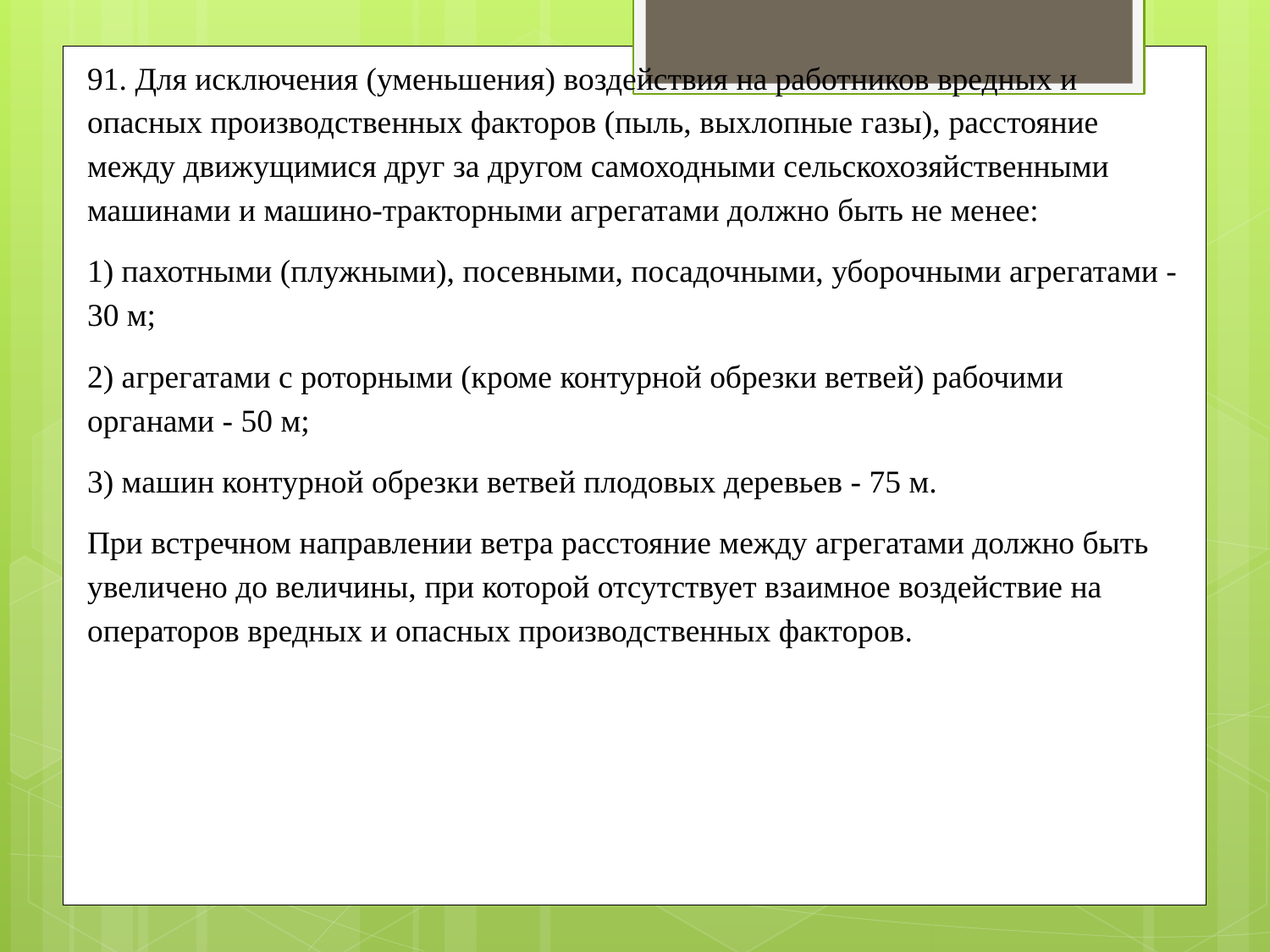

91. Для исключения (уменьшения) воздействия на работников вредных и опасных производственных факторов (пыль, выхлопные газы), расстояние между движущимися друг за другом самоходными сельскохозяйственными машинами и машино-тракторными агрегатами должно быть не менее:
1) пахотными (плужными), посевными, посадочными, уборочными агрегатами - 30 м;
2) агрегатами с роторными (кроме контурной обрезки ветвей) рабочими органами - 50 м;
3) машин контурной обрезки ветвей плодовых деревьев - 75 м.
При встречном направлении ветра расстояние между агрегатами должно быть увеличено до величины, при которой отсутствует взаимное воздействие на операторов вредных и опасных производственных факторов.